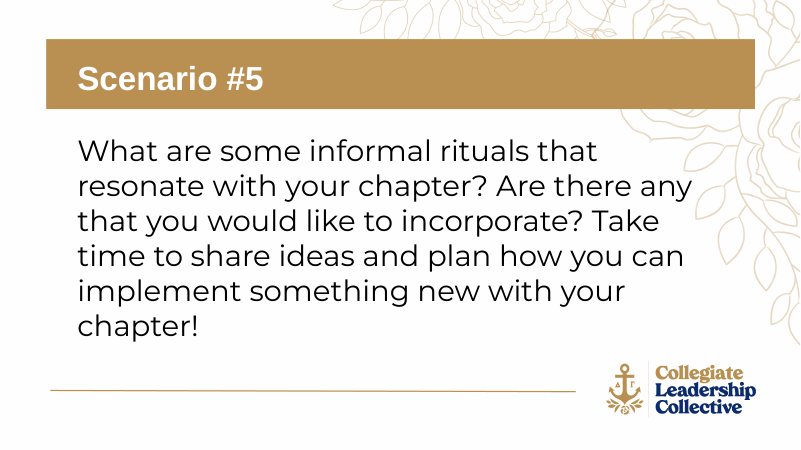

Scenario #5
What are some informal rituals that resonate with your chapter? Are there any that you would like to incorporate? Take time to share ideas and plan how you can implement something new with your chapter!